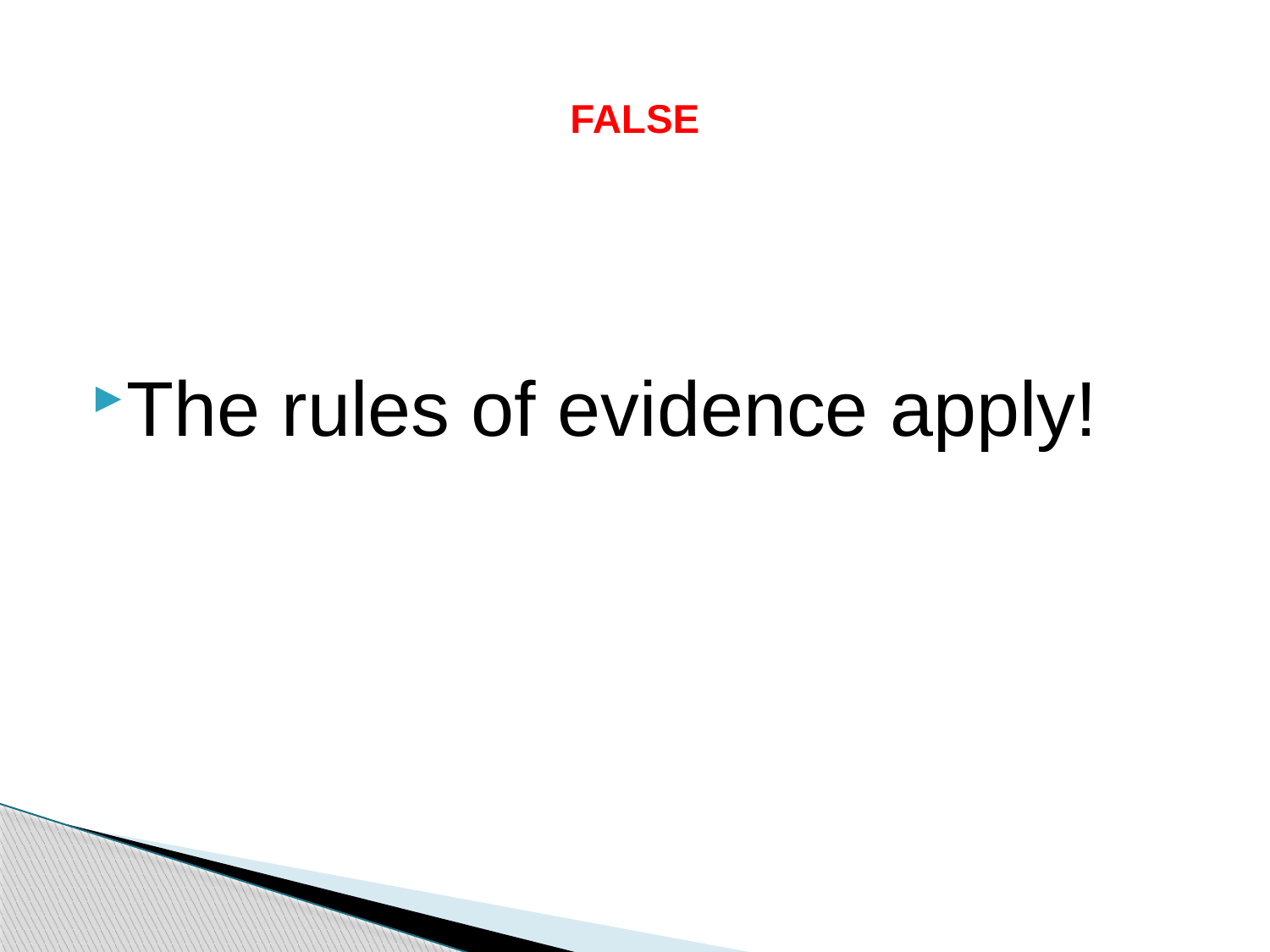

# FALSE

The rules of evidence apply!